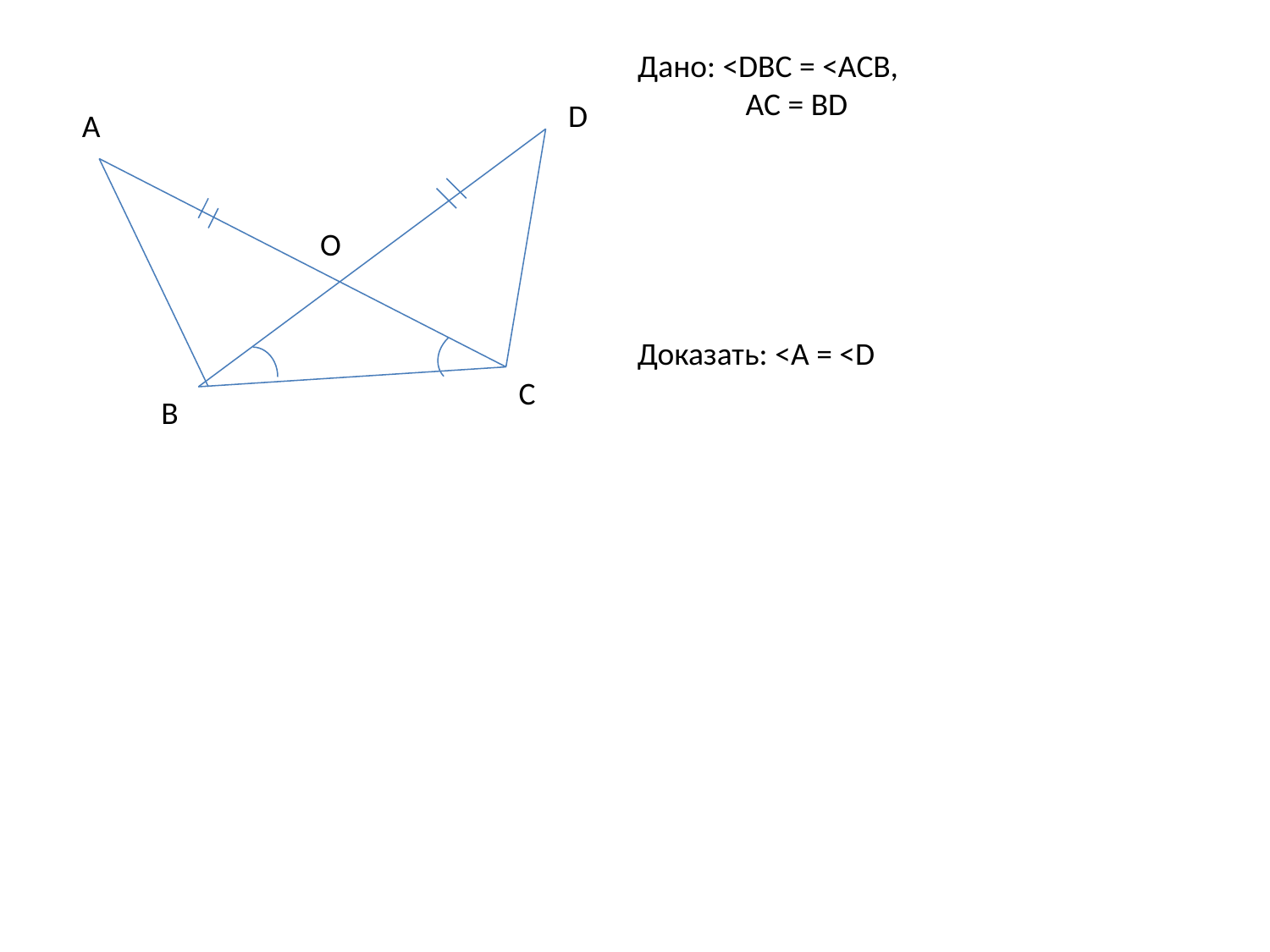

Дано: <DBC = <ACB,
               AC = BD

D
A

O
C
B
Доказать: <A = <D